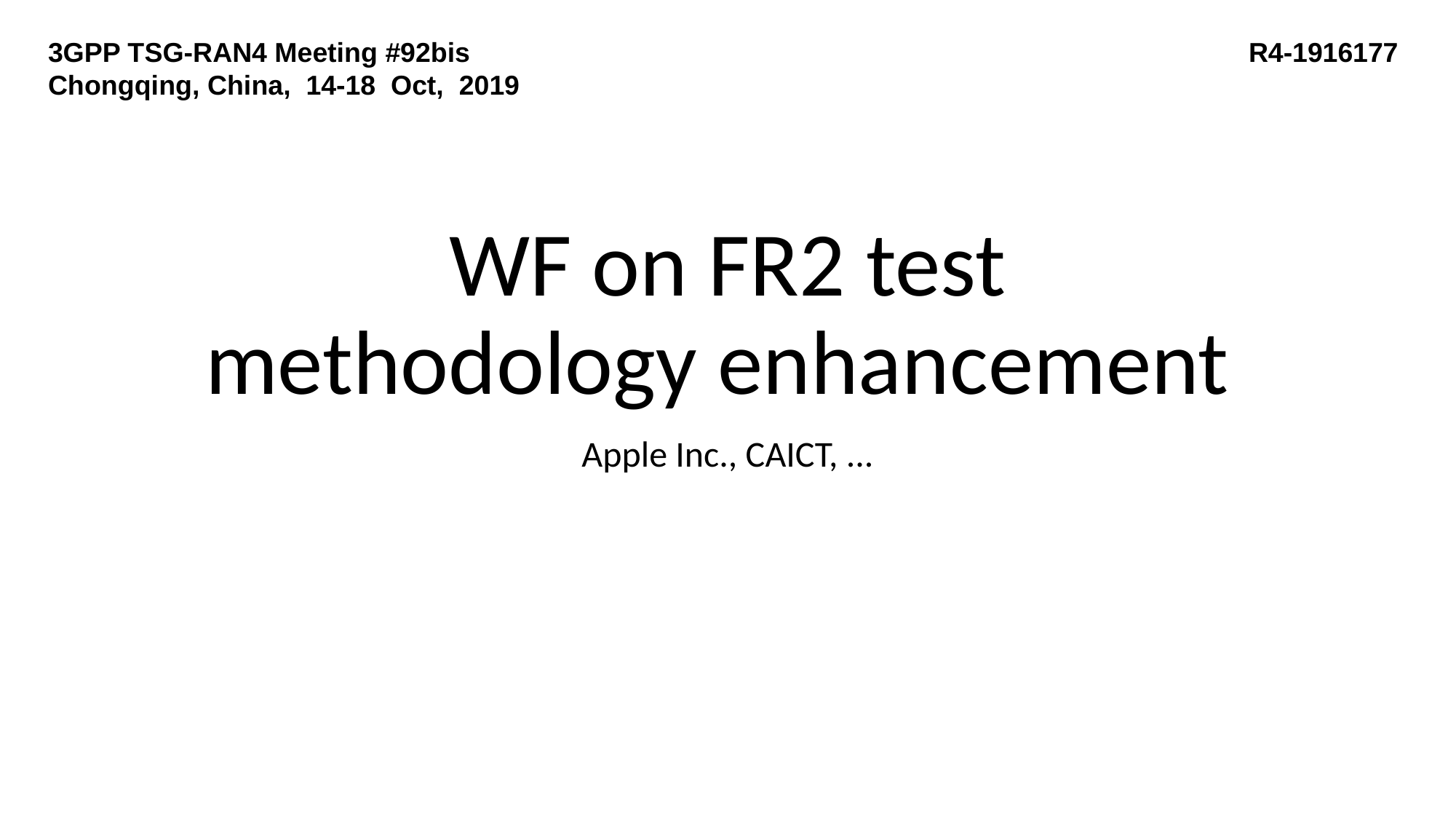

3GPP TSG-RAN4 Meeting #92bis						 		R4-1916177  Chongqing, China,  14-18  Oct,  2019
# WF on FR2 test methodology enhancement
Apple Inc., CAICT, ...